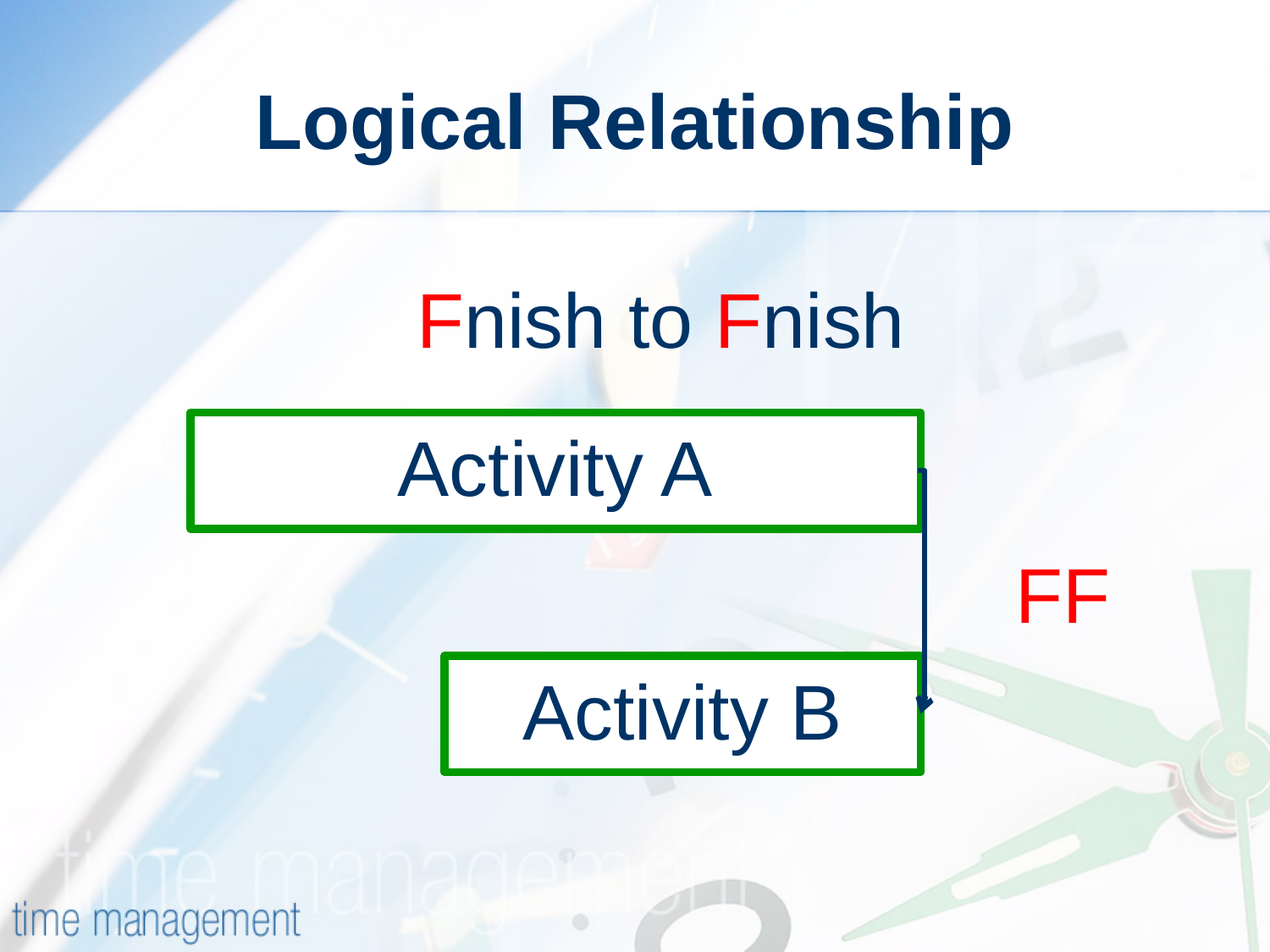

# Logical Relationship
Fnish to Fnish
Activity A
FF
Activity B